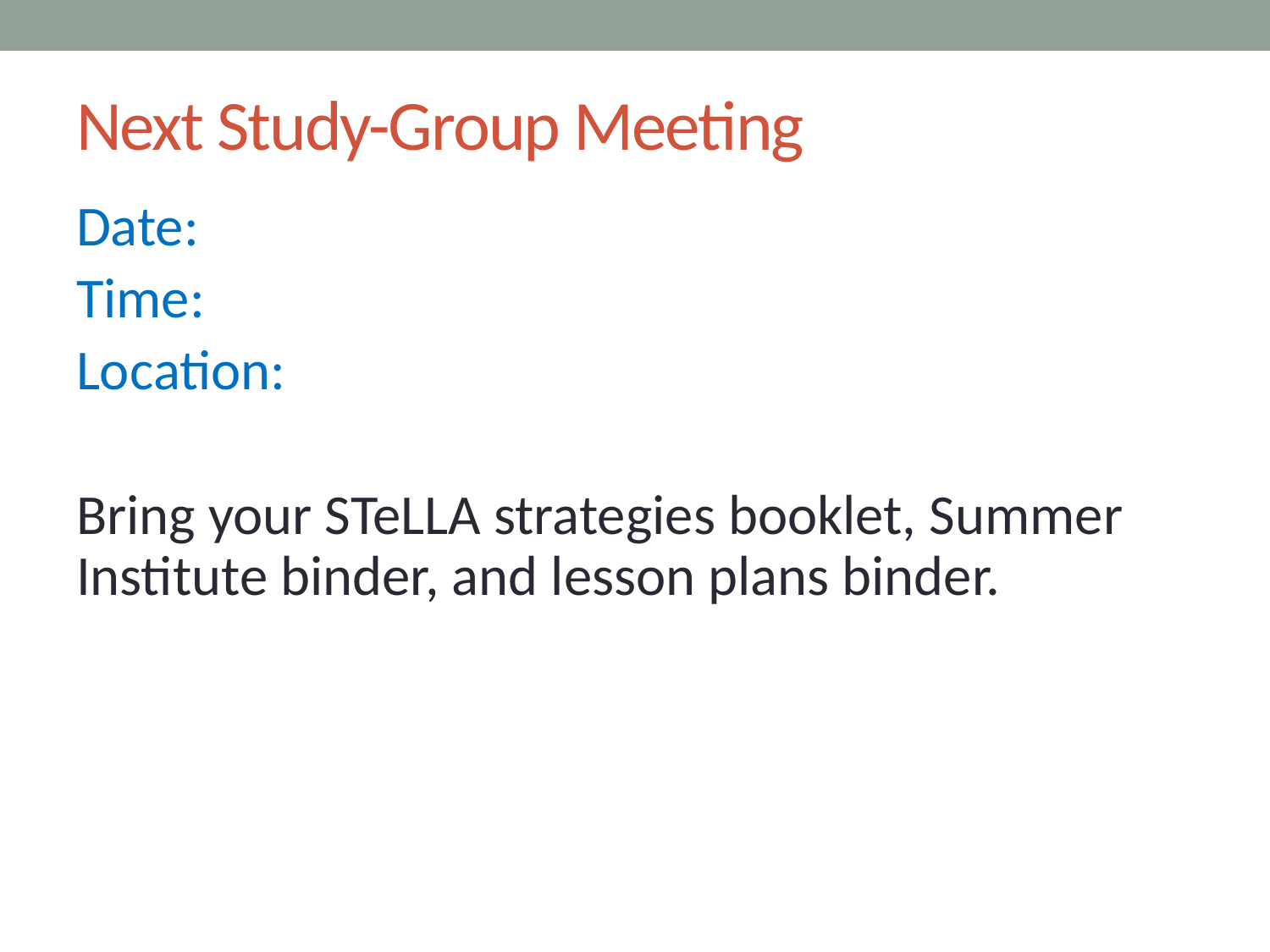

# Next Study-Group Meeting
Date:
Time:
Location:

Bring your STeLLA strategies booklet, Summer Institute binder, and lesson plans binder.